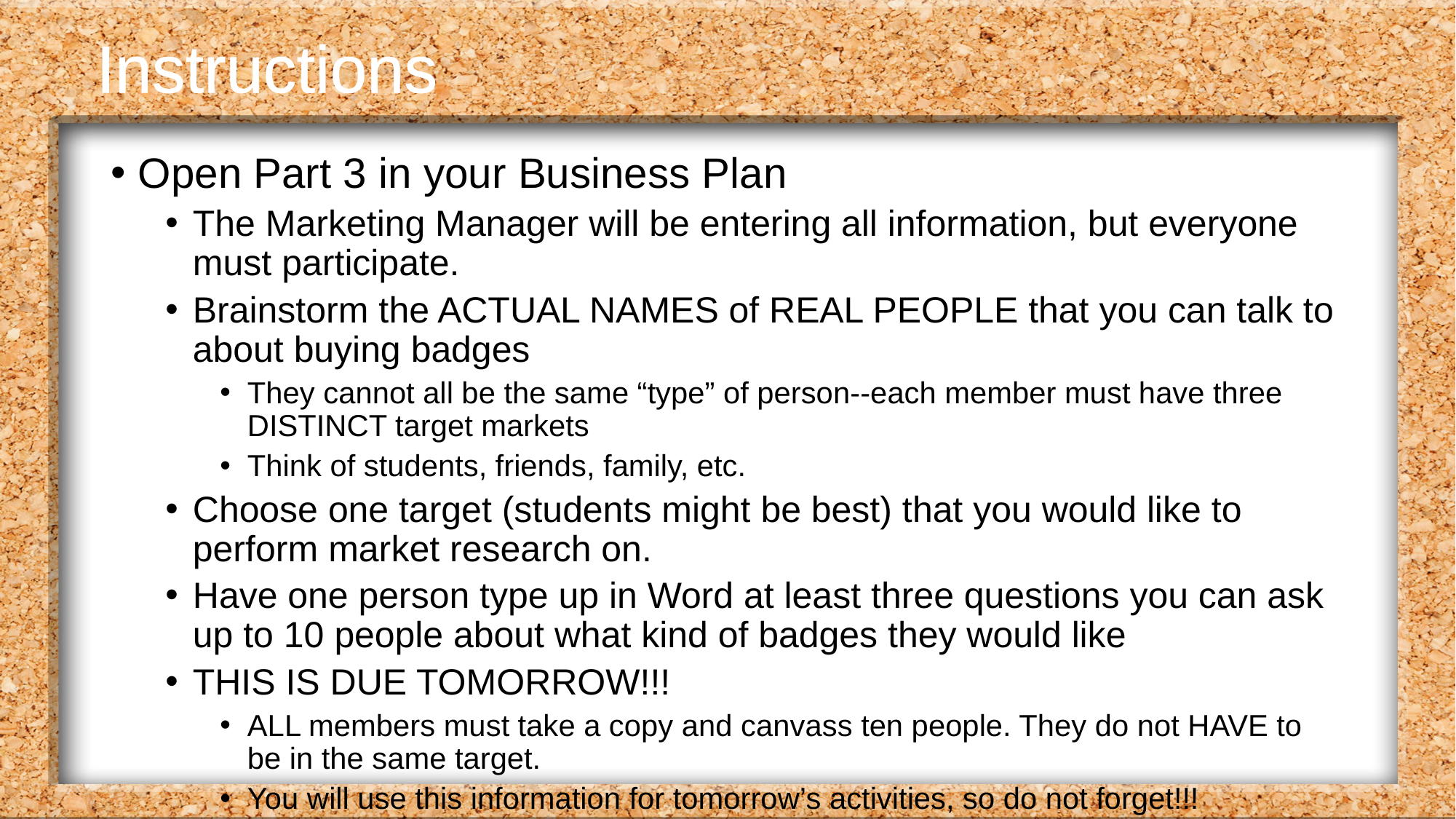

# Instructions
Open Part 3 in your Business Plan
The Marketing Manager will be entering all information, but everyone must participate.
Brainstorm the ACTUAL NAMES of REAL PEOPLE that you can talk to about buying badges
They cannot all be the same “type” of person--each member must have three DISTINCT target markets
Think of students, friends, family, etc.
Choose one target (students might be best) that you would like to perform market research on.
Have one person type up in Word at least three questions you can ask up to 10 people about what kind of badges they would like
THIS IS DUE TOMORROW!!!
ALL members must take a copy and canvass ten people. They do not HAVE to be in the same target.
You will use this information for tomorrow’s activities, so do not forget!!!